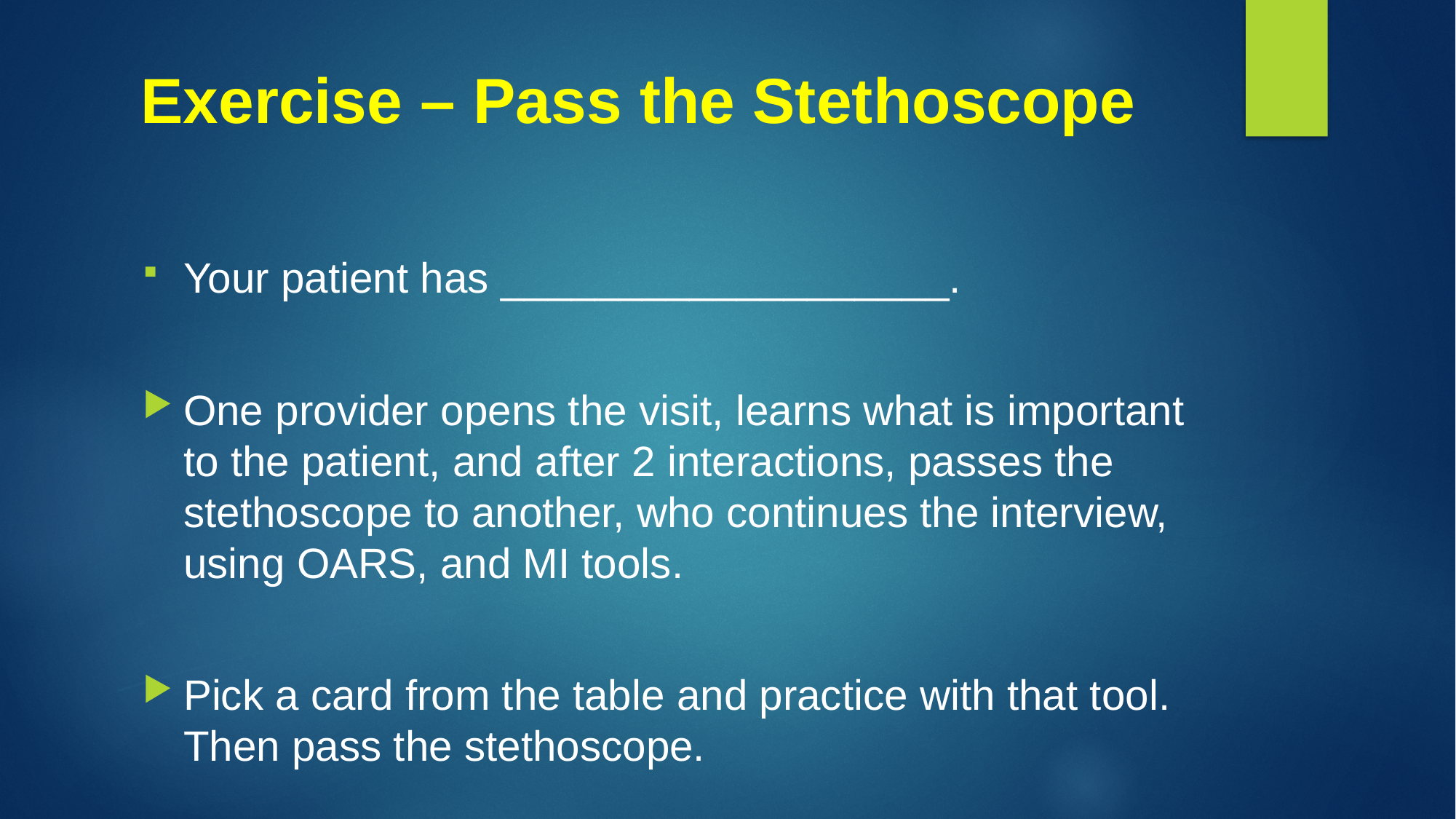

# Exercise – Pass the Stethoscope
Your patient has ___________________.

One provider opens the visit, learns what is important to the patient, and after 2 interactions, passes the stethoscope to another, who continues the interview, using OARS, and MI tools.

Pick a card from the table and practice with that tool.  Then pass the stethoscope.